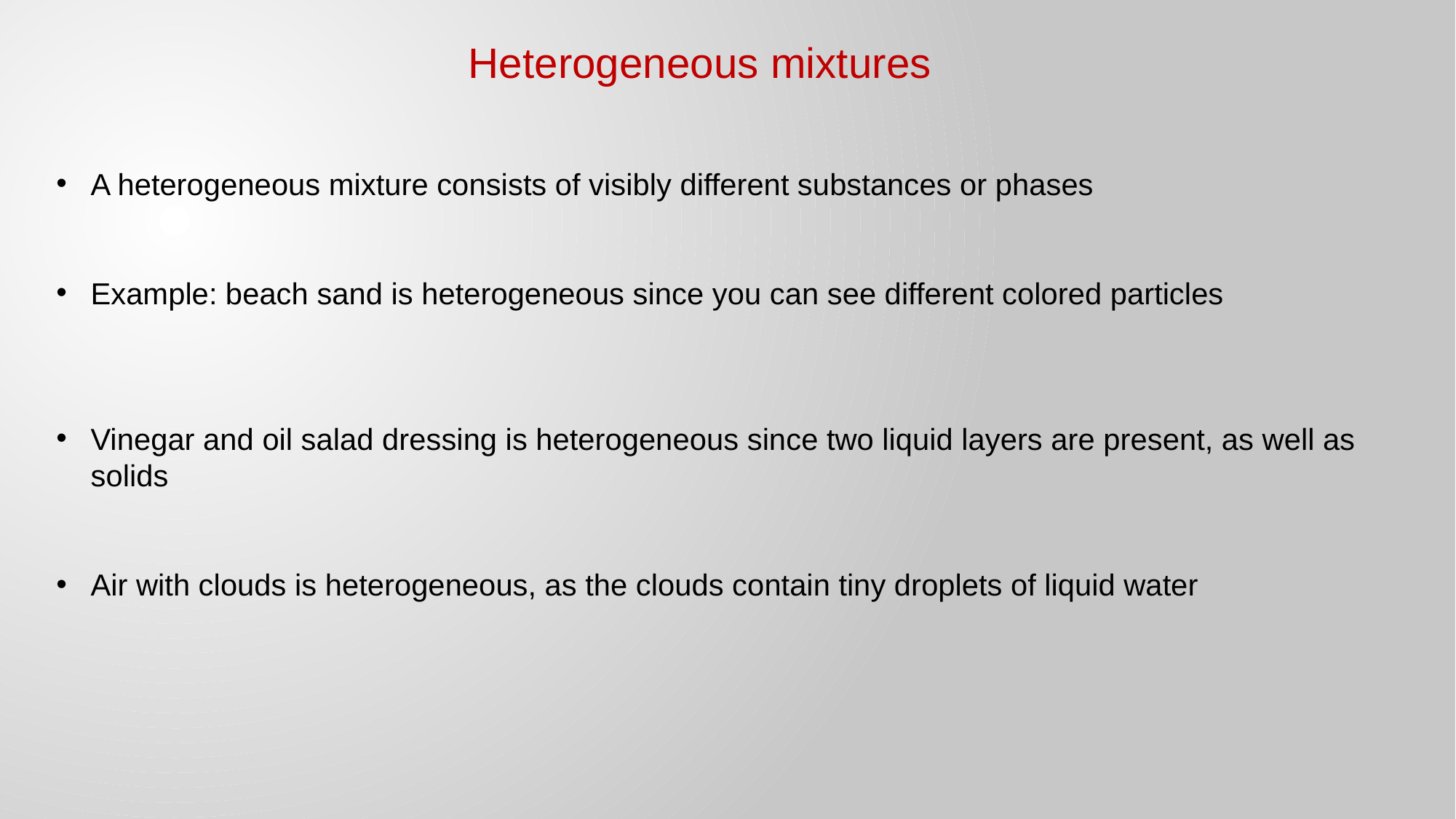

Heterogeneous mixtures
A heterogeneous mixture consists of visibly different substances or phases

Example: beach sand is heterogeneous since you can see different colored particles

Vinegar and oil salad dressing is heterogeneous since two liquid layers are present, as well as solids

Air with clouds is heterogeneous, as the clouds contain tiny droplets of liquid water